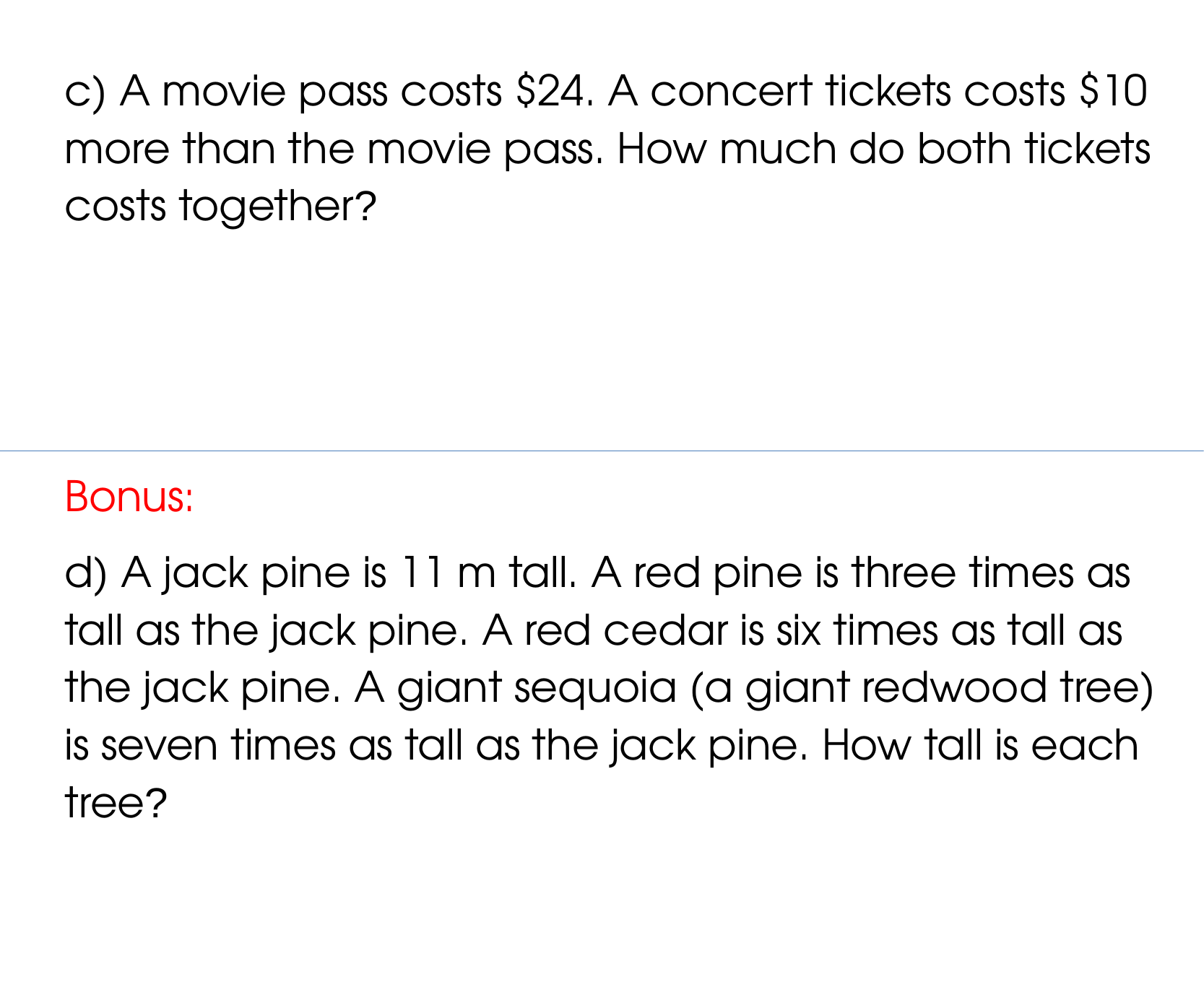

c) A movie pass costs $24. A concert tickets costs $10 more than the movie pass. How much do both tickets costs together?
Bonus:
d) A jack pine is 11 m tall. A red pine is three times as tall as the jack pine. A red cedar is six times as tall as the jack pine. A giant sequoia (a giant redwood tree) is seven times as tall as the jack pine. How tall is each tree?